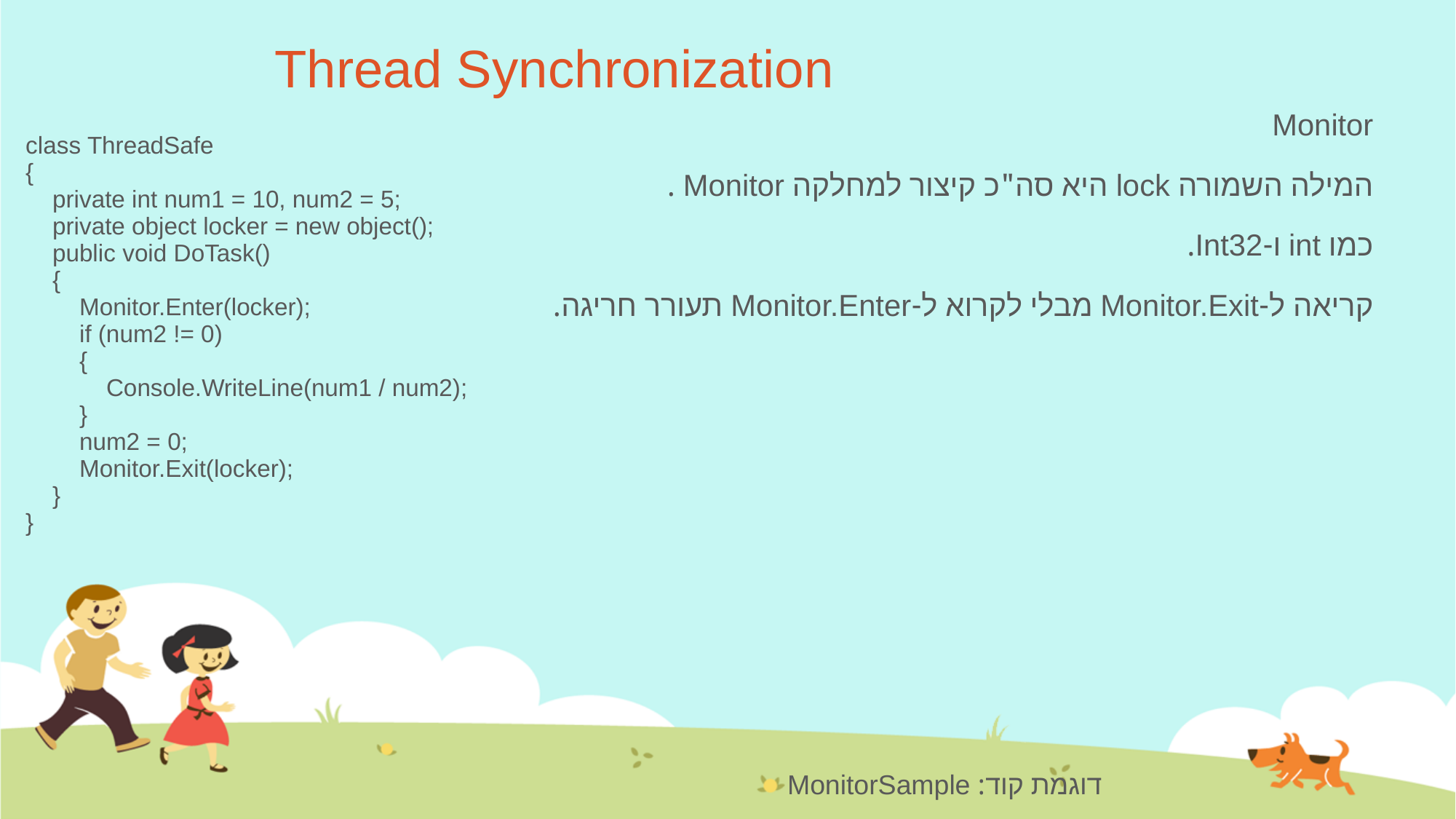

# Thread Synchronization
Monitor
המילה השמורה lock היא סה"כ קיצור למחלקה Monitor .
כמו int ו-Int32.
קריאה ל-Monitor.Exit מבלי לקרוא ל-Monitor.Enter תעורר חריגה.
| class ThreadSafe { private int num1 = 10, num2 = 5; private object locker = new object(); public void DoTask() { Monitor.Enter(locker); if (num2 != 0) { Console.WriteLine(num1 / num2); } num2 = 0; Monitor.Exit(locker); } } |
| --- |
דוגמת קוד: MonitorSample